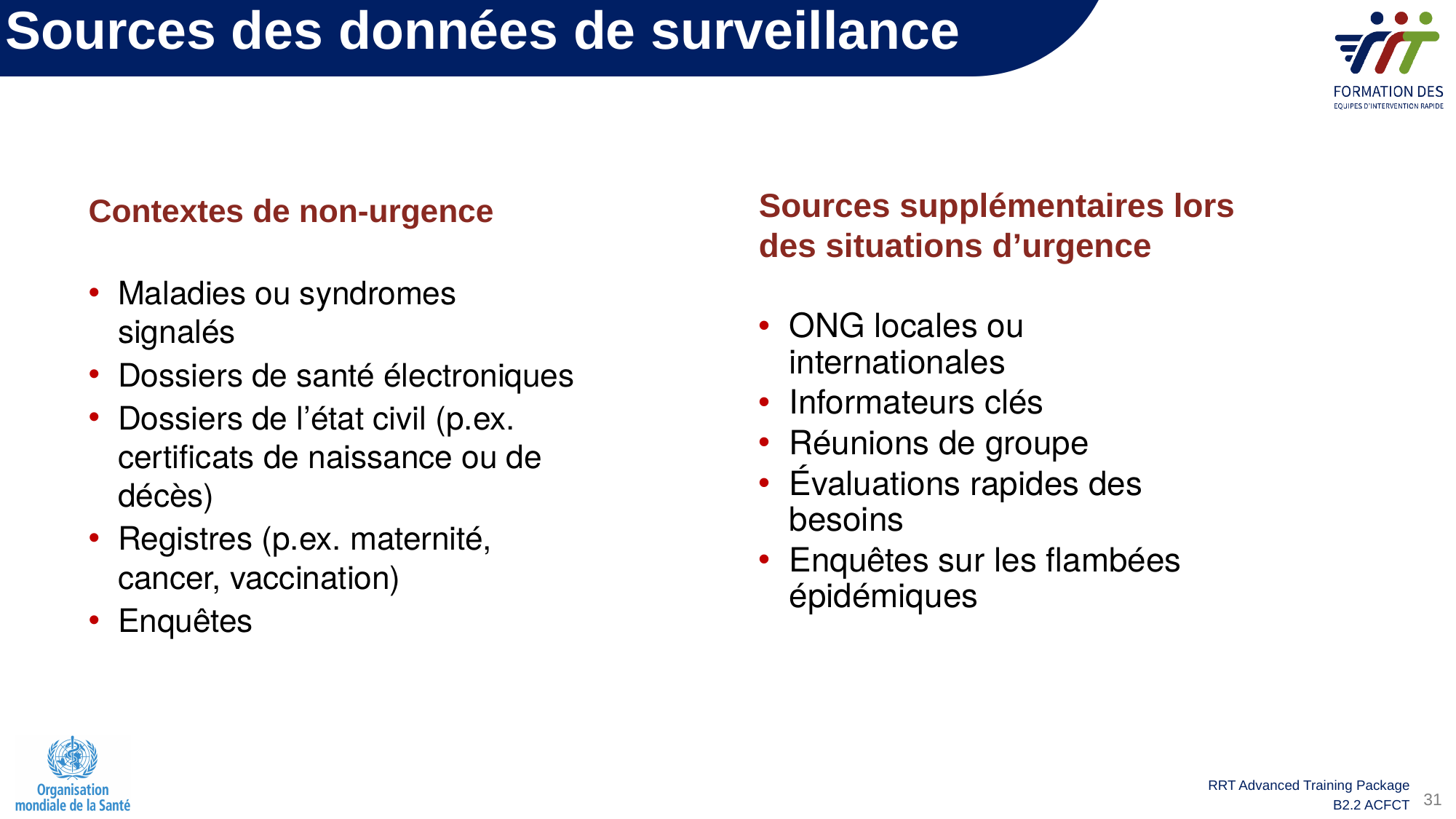

Sources des données de surveillance
Sources supplémentaires lors des situations d’urgence

ONG locales ou internationales
Informateurs clés
Réunions de groupe
Évaluations rapides des besoins
Enquêtes sur les flambées épidémiques

Contextes de non-urgence

Maladies ou syndromes signalés
Dossiers de santé électroniques
Dossiers de l’état civil (p.ex. certificats de naissance ou de décès)
Registres (p.ex. maternité, cancer, vaccination)
Enquêtes